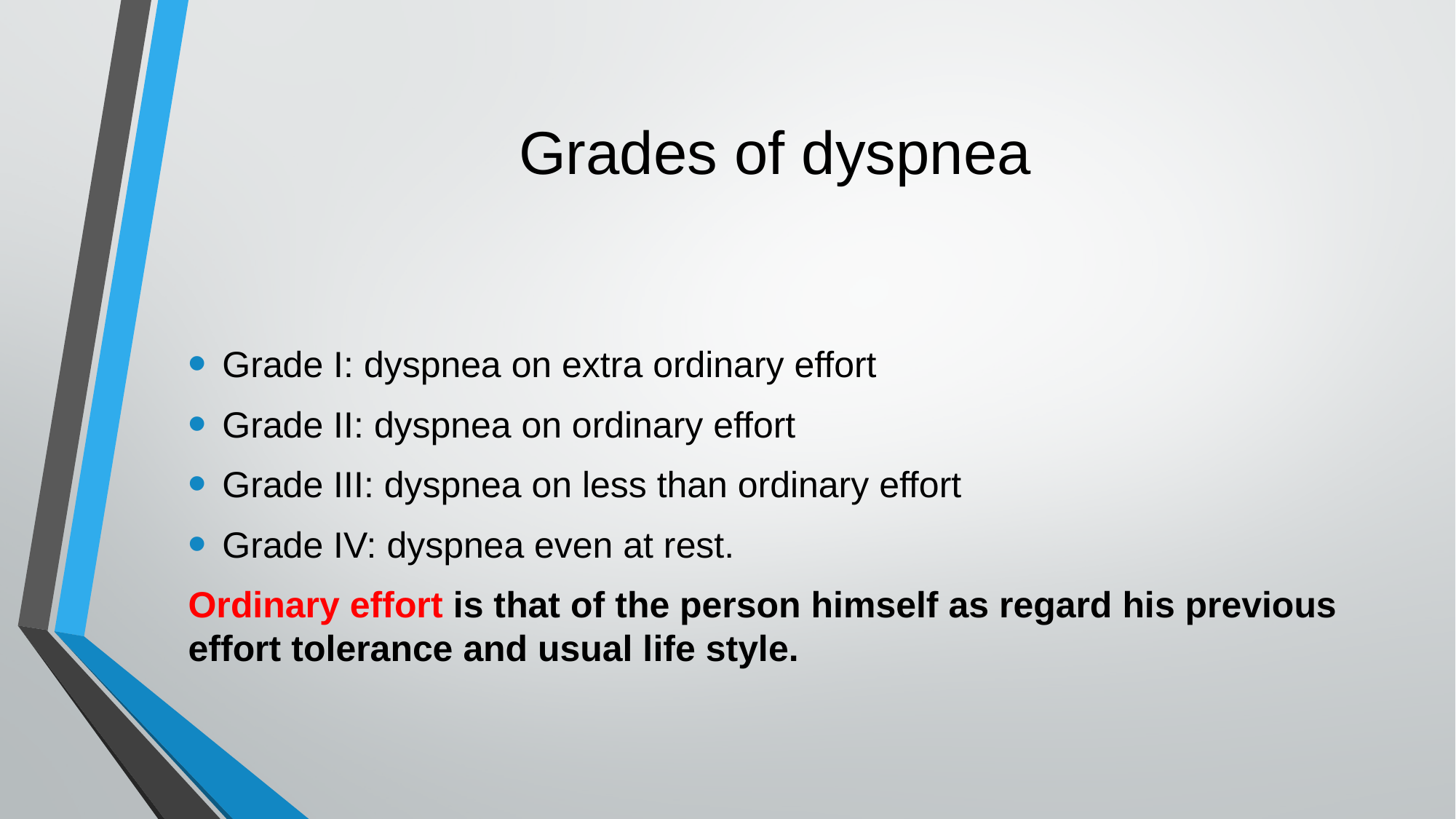

# Grades of dyspnea
Grade I: dyspnea on extra ordinary effort
Grade II: dyspnea on ordinary effort
Grade III: dyspnea on less than ordinary effort
Grade IV: dyspnea even at rest.
Ordinary effort is that of the person himself as regard his previous effort tolerance and usual life style.